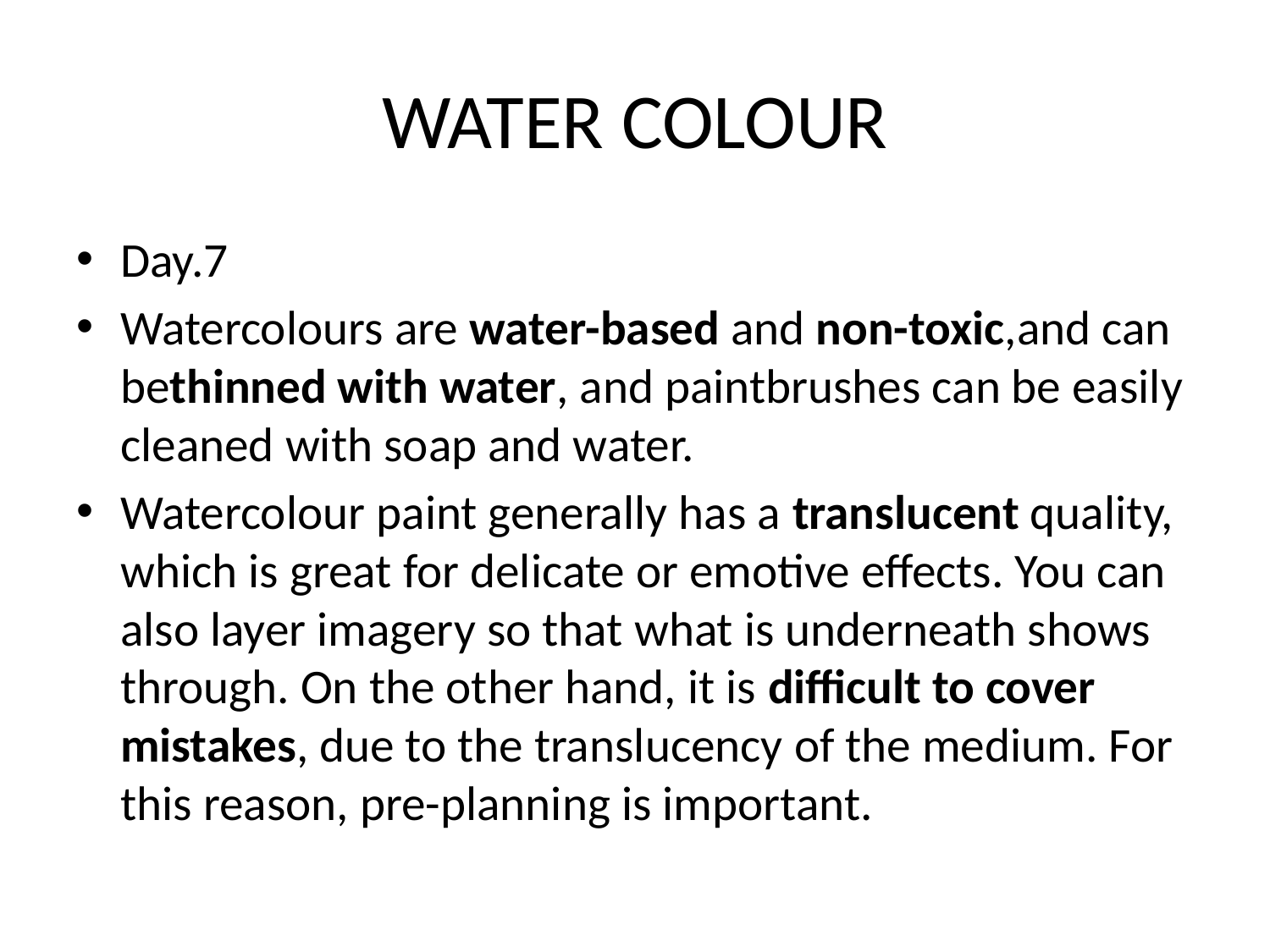

# WATER COLOUR
Day.7
Watercolours are water-based and non-toxic,and can bethinned with water, and paintbrushes can be easily cleaned with soap and water.
Watercolour paint generally has a translucent quality, which is great for delicate or emotive effects. You can also layer imagery so that what is underneath shows through. On the other hand, it is difficult to cover mistakes, due to the translucency of the medium. For this reason, pre-planning is important.